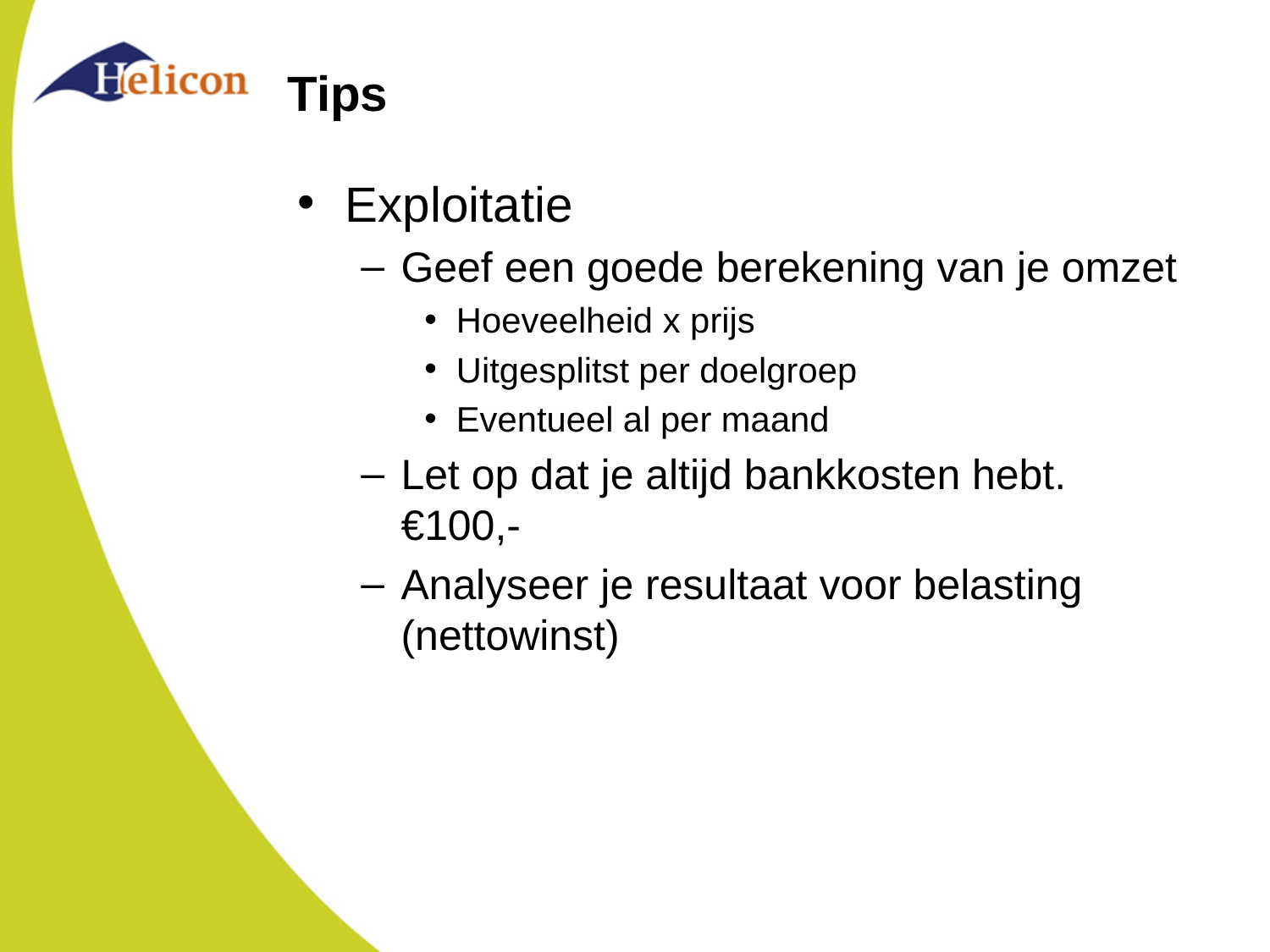

# Tips
Exploitatie
Geef een goede berekening van je omzet
Hoeveelheid x prijs
Uitgesplitst per doelgroep
Eventueel al per maand
Let op dat je altijd bankkosten hebt. €100,-
Analyseer je resultaat voor belasting (nettowinst)